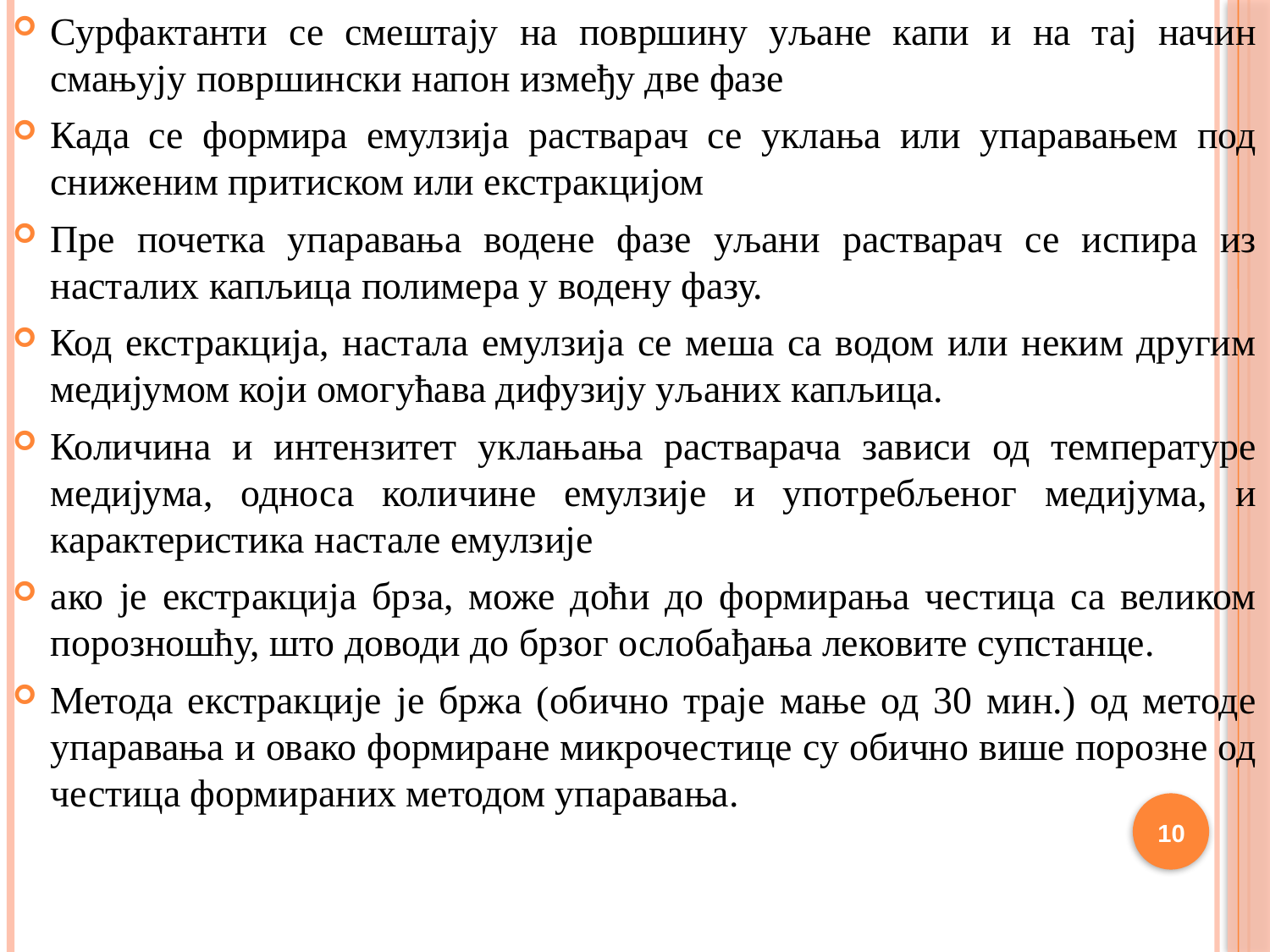

Сурфактанти се смештају на површину уљане капи и на тај начин смањују површински напон између две фазе
Када се формира емулзија растварач се уклања или упаравањем под сниженим притиском или екстракцијом
Пре почетка упаравања водене фазе уљани растварач се испира из насталих капљица полимера у водену фазу.
Код екстракција, настала емулзија се меша са водом или неким другим медијумом који омогућава дифузију уљаних капљица.
Количина и интензитет уклањања растварача зависи од температуре медијума, односа количине емулзије и употребљеног медијума, и карактеристика настале емулзије
ако је екстракција брза, може доћи до формирања честица са великом порозношћу, што доводи до брзог ослобађања лековите супстанце.
Метода екстракције је бржа (обично траје мање од 30 мин.) од методе упаравања и овако формиране микрочестице су обично више порозне од честица формираних методом упаравања.

10